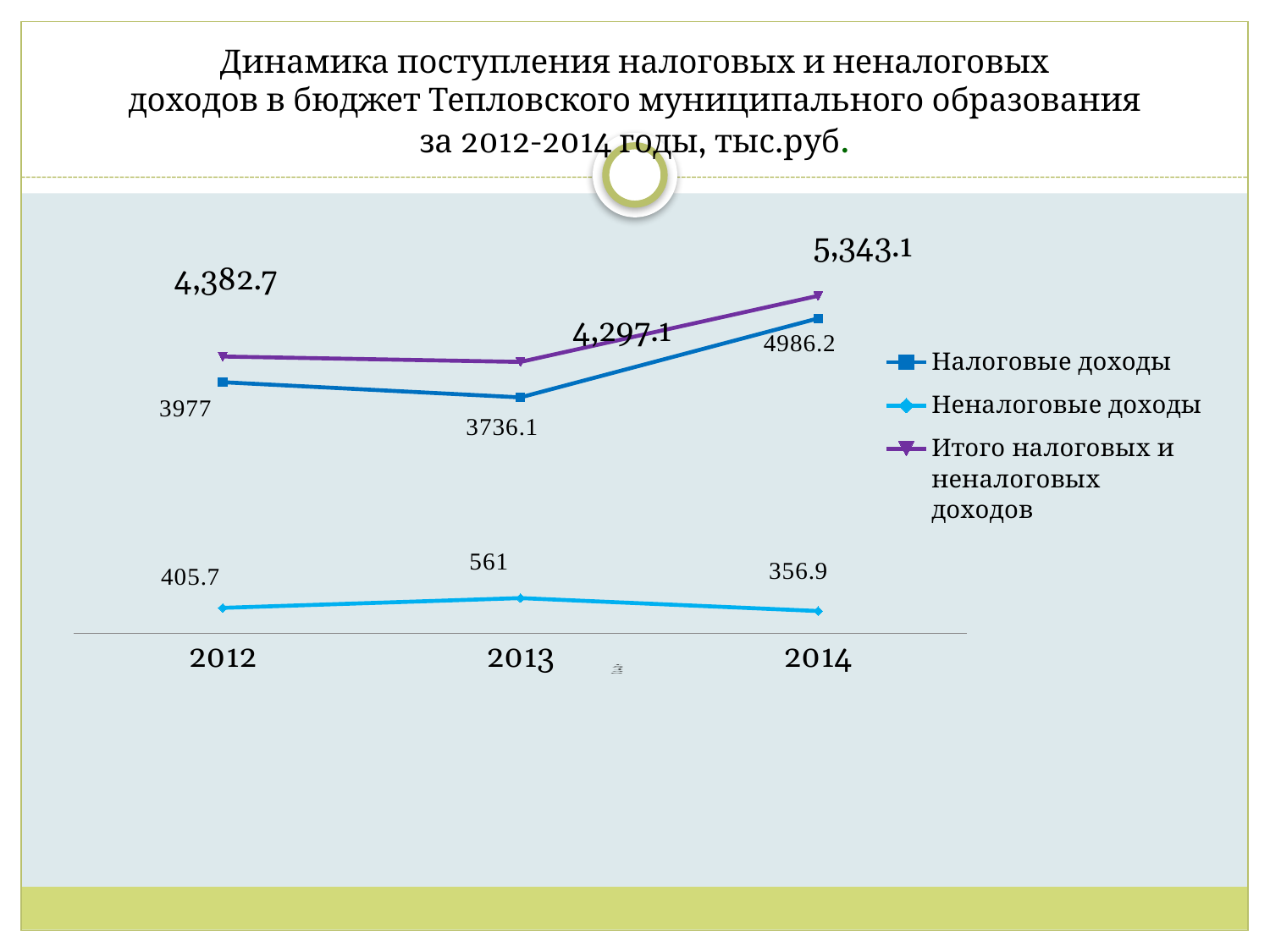

# Динамика поступления налоговых и неналоговых доходов в бюджет Тепловского муниципального образования за 2012-2014 годы, тыс.руб.

### Chart

| Category | Налоговые доходы | Неналоговые доходы | Итого налоговых и неналоговых доходов |
|---|---|---|---|
| 2012 | 3977.0 | 405.7 | 4382.7 |
| 2013 | 3736.1 | 561.0 | 4297.1 |
| 2014 | 4986.2 | 356.9 | 5343.1 |

[unsupported chart]